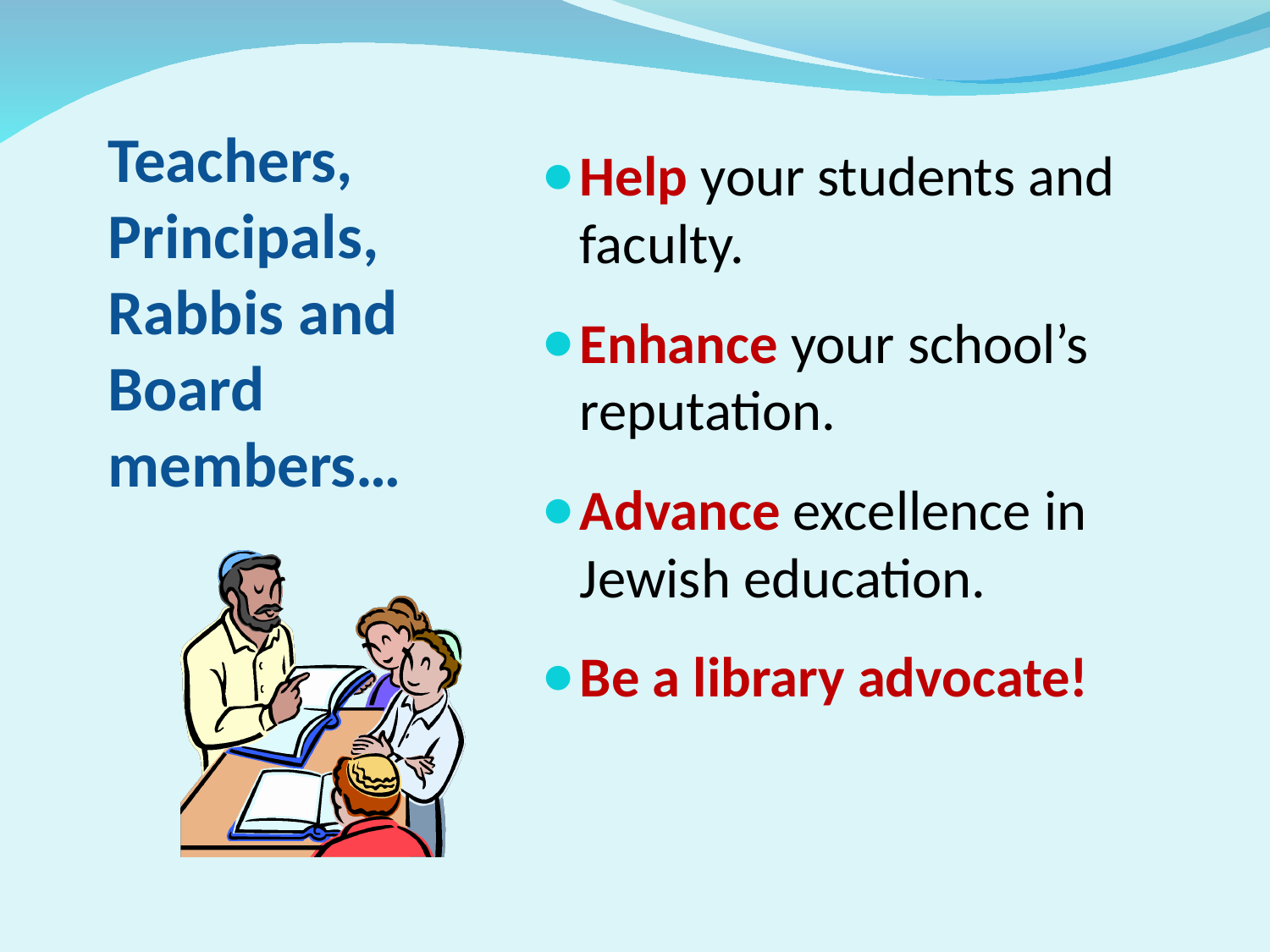

# Teachers, Principals,  Rabbis and Board members…
Help your students and faculty.
Enhance your school’s reputation.
Advance excellence in Jewish education.
Be a library advocate!